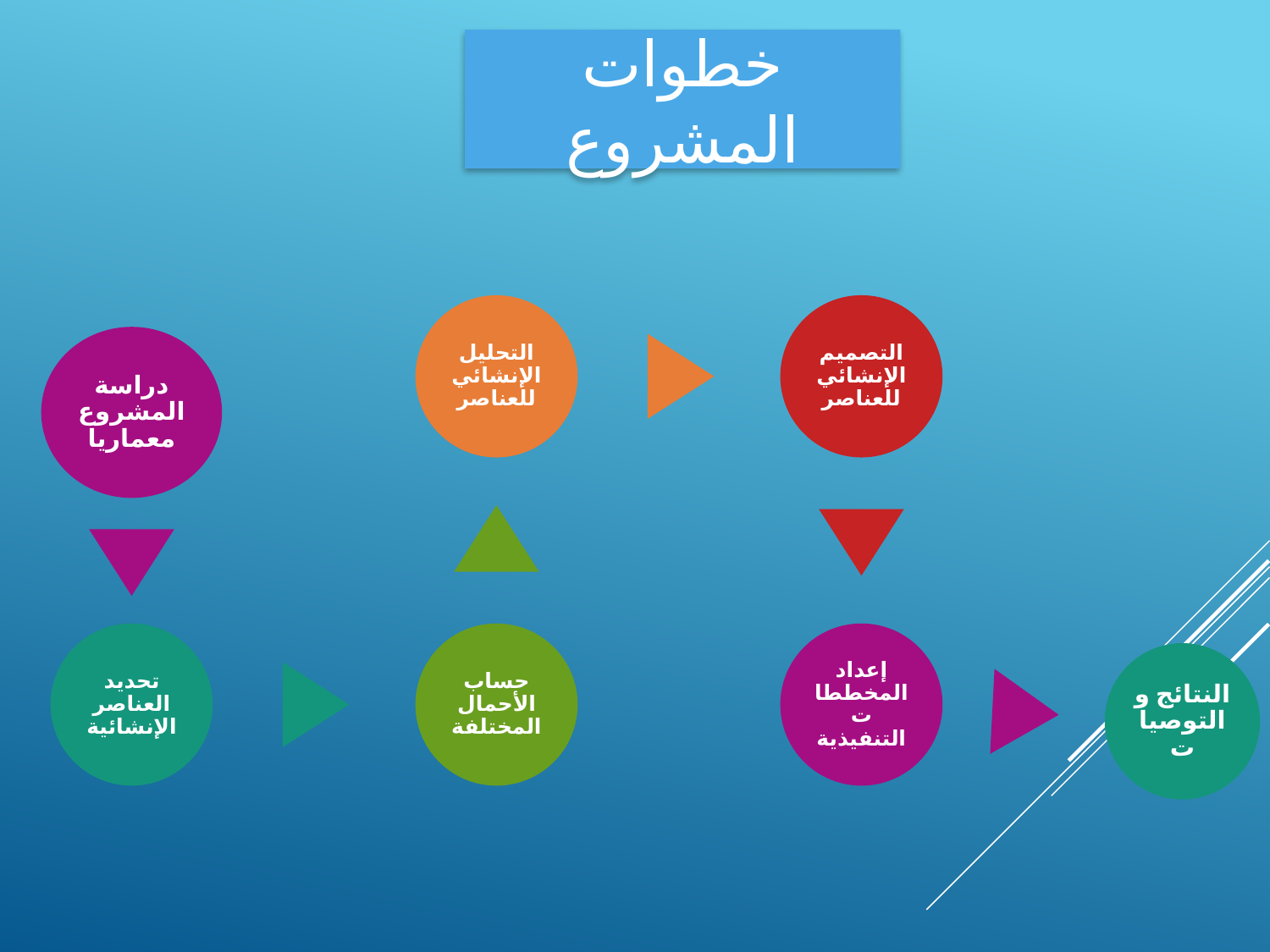

# خطوات المشروع
دراسة المشروع معماريا
تحديد العناصر الإنشائية
حساب الأحمال المختلفة
التحليل الإنشائي للعناصر
التصميم الإنشائي للعناصر
إعداد المخططات التنفيذية
النتائج و التوصيات